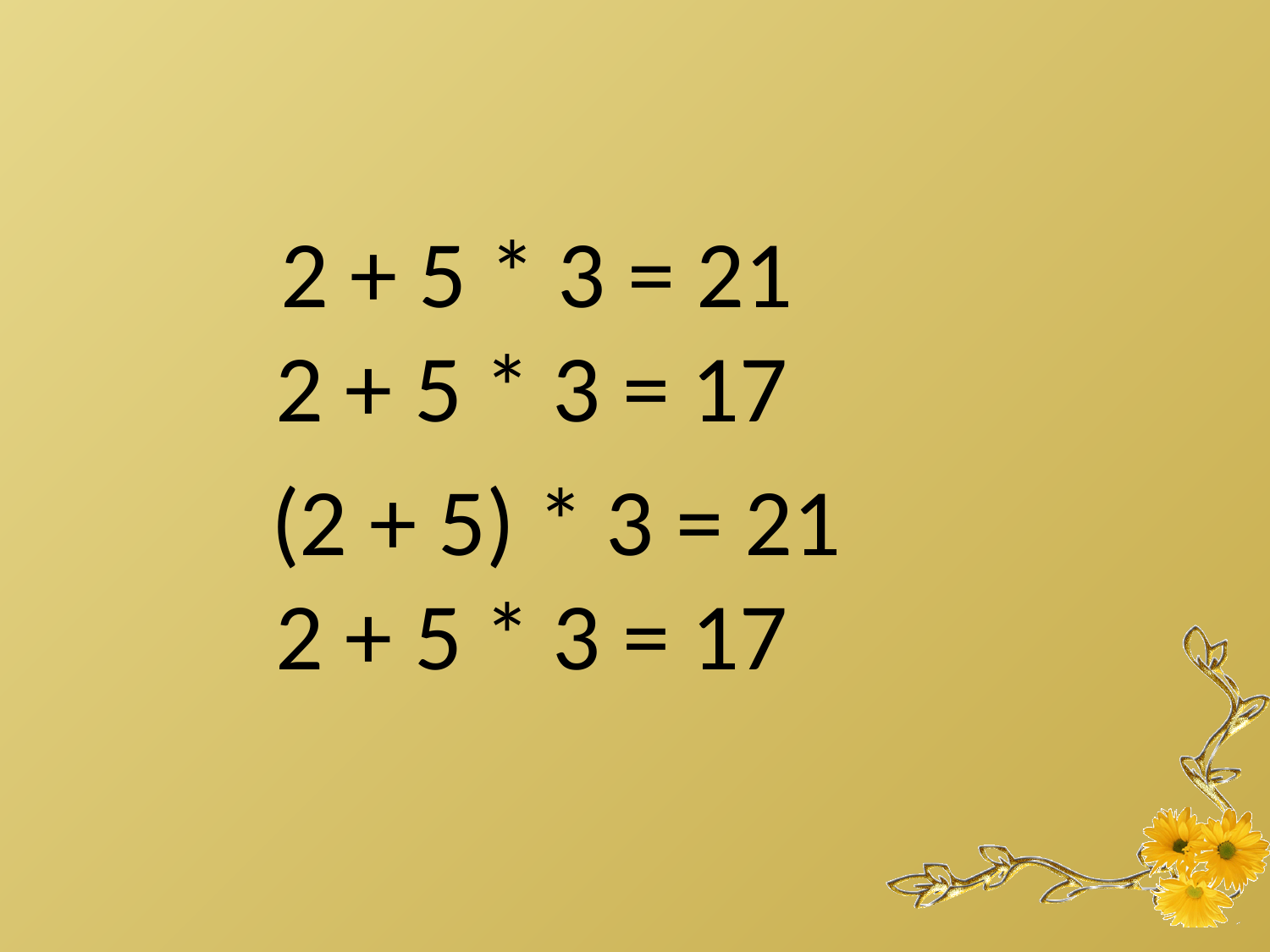

#
   2 + 5 * 3 = 21
2 + 5 * 3 = 17
  (2 + 5) * 3 = 21
2 + 5 * 3 = 17